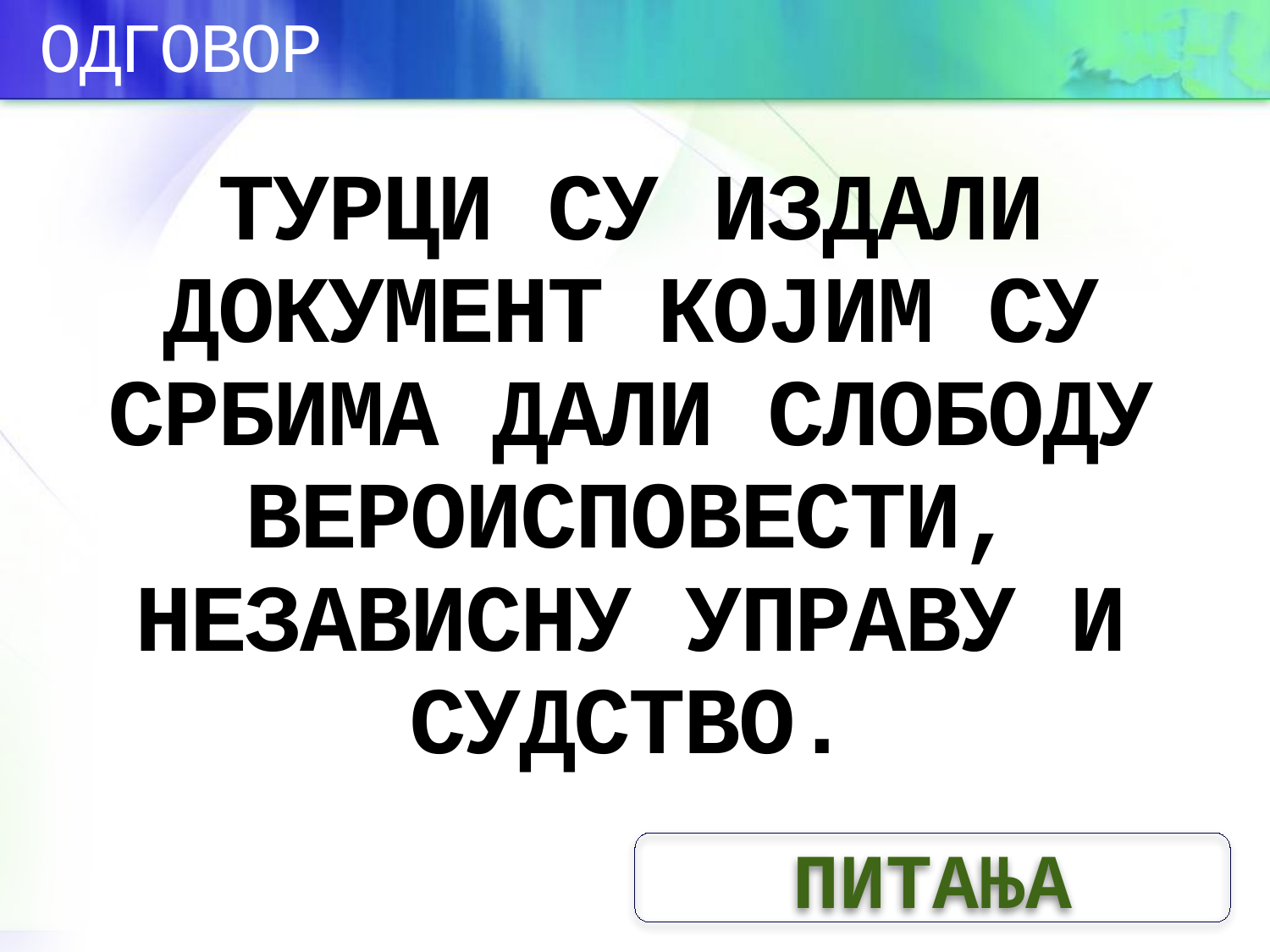

ОДГОВОР
# ТУРЦИ СУ ИЗДАЛИ ДОКУМЕНТ КОЈИМ СУ СРБИМА ДАЛИ СЛОБОДУ ВЕРОИСПОВЕСТИ, НЕЗАВИСНУ УПРАВУ И СУДСТВО.
ПИТАЊА